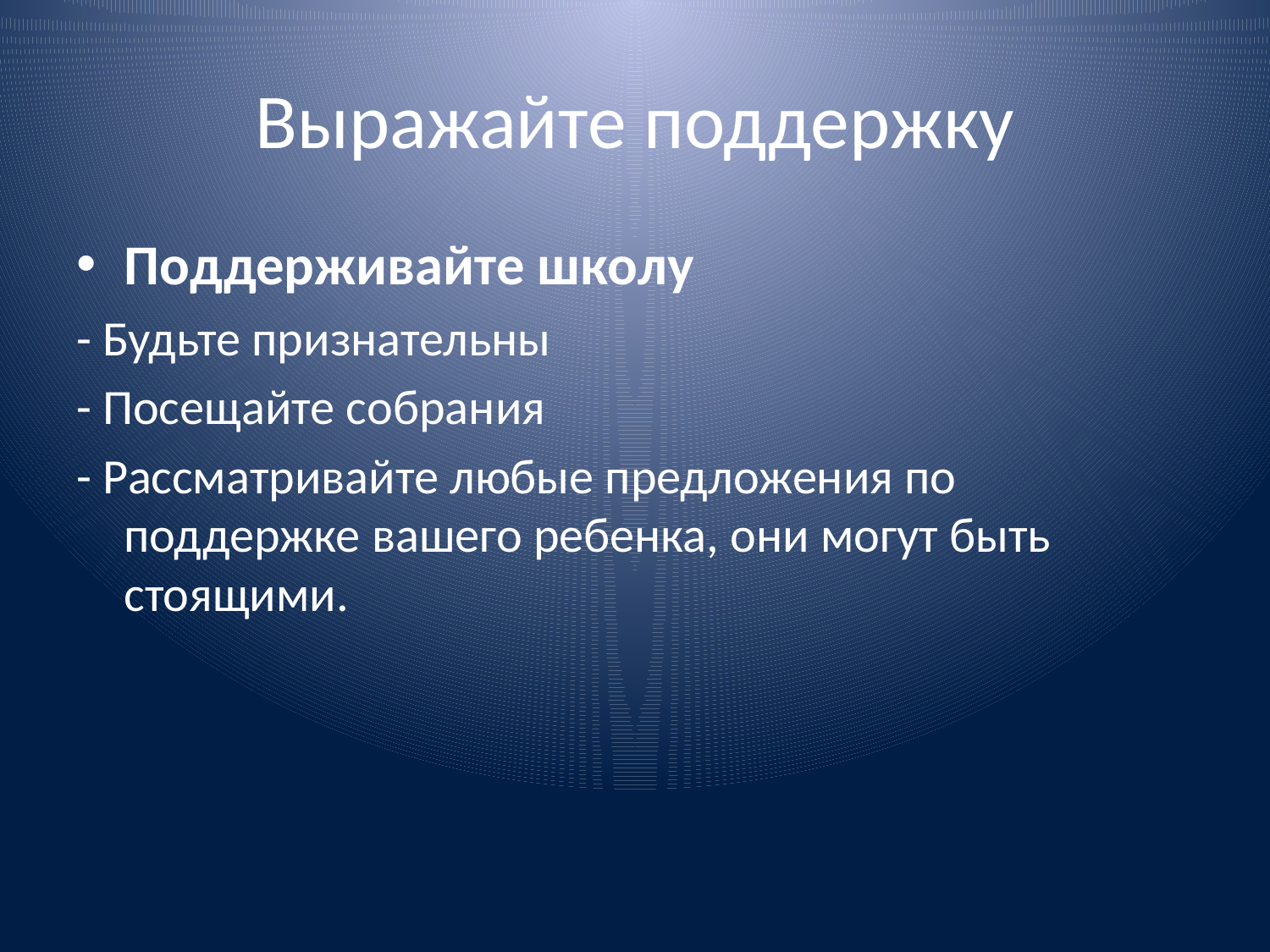

# Выражайте поддержку
Поддерживайте школу
- Будьте признательны
- Посещайте собрания
- Рассматривайте любые предложения по поддержке вашего ребенка, они могут быть стоящими.